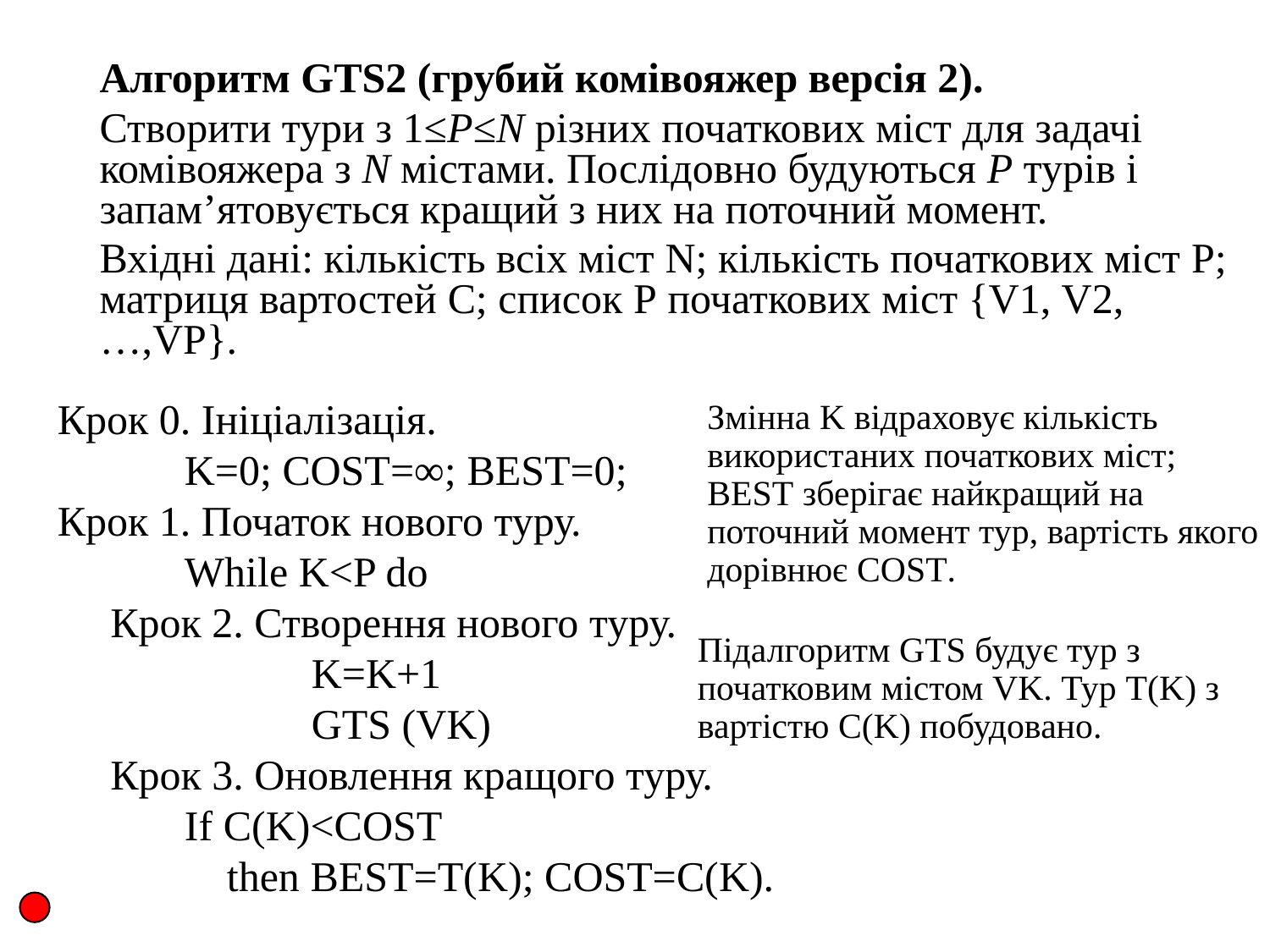

Алгоритм GTS2 (грубий комівояжер версія 2).
	Створити тури з 1≤P≤N різних початкових міст для задачі комівояжера з N містами. Послідовно будуються P турів і запам’ятовується кращий з них на поточний момент.
	Вхідні дані: кількість всіх міст N; кількість початкових міст P; матриця вартостей C; список P початкових міст {V1, V2, …,VP}.
Крок 0. Ініціалізація.
	K=0; COST=∞; BEST=0;
Крок 1. Початок нового туру.
	While K<P do
     Крок 2. Створення нового туру.
		K=K+1
		GTS (VK)
     Крок 3. Оновлення кращого туру.
	If C(K)<COST
 	    then BEST=T(K); COST=C(K).
Змінна K відраховує кількість використаних початкових міст; BEST зберігає найкращий на поточний момент тур, вартість якого дорівнює COST.
Підалгоритм GTS будує тур з початковим містом VK. Тур T(K) з вартістю C(K) побудовано.